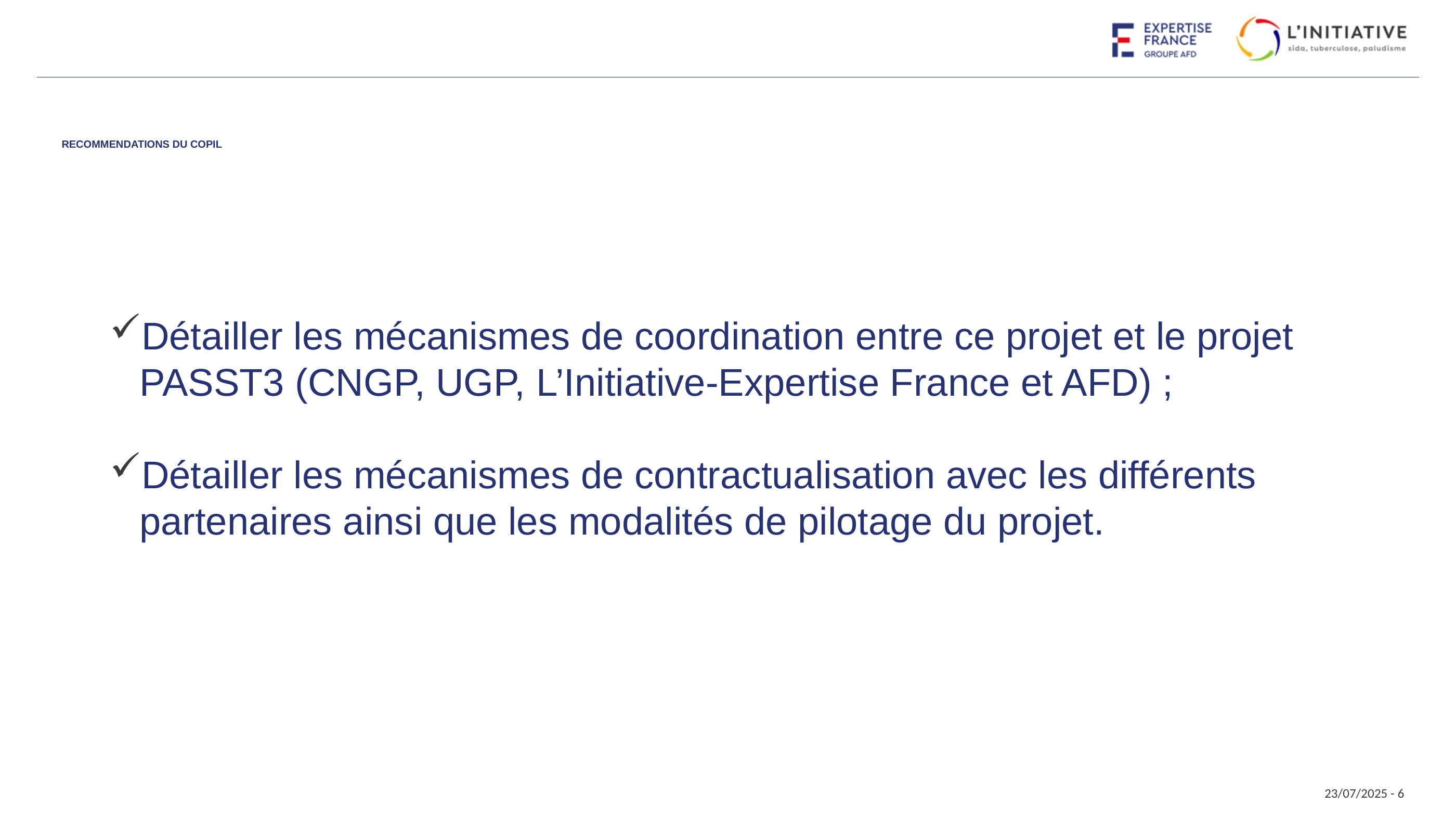

RECOMMENDATIONS du copil

Détailler les mécanismes de coordination entre ce projet et le projet PASST3 (CNGP, UGP, L’Initiative-Expertise France et AFD) ;

Détailler les mécanismes de contractualisation avec les différents partenaires ainsi que les modalités de pilotage du projet.

23/07/2025 - 6